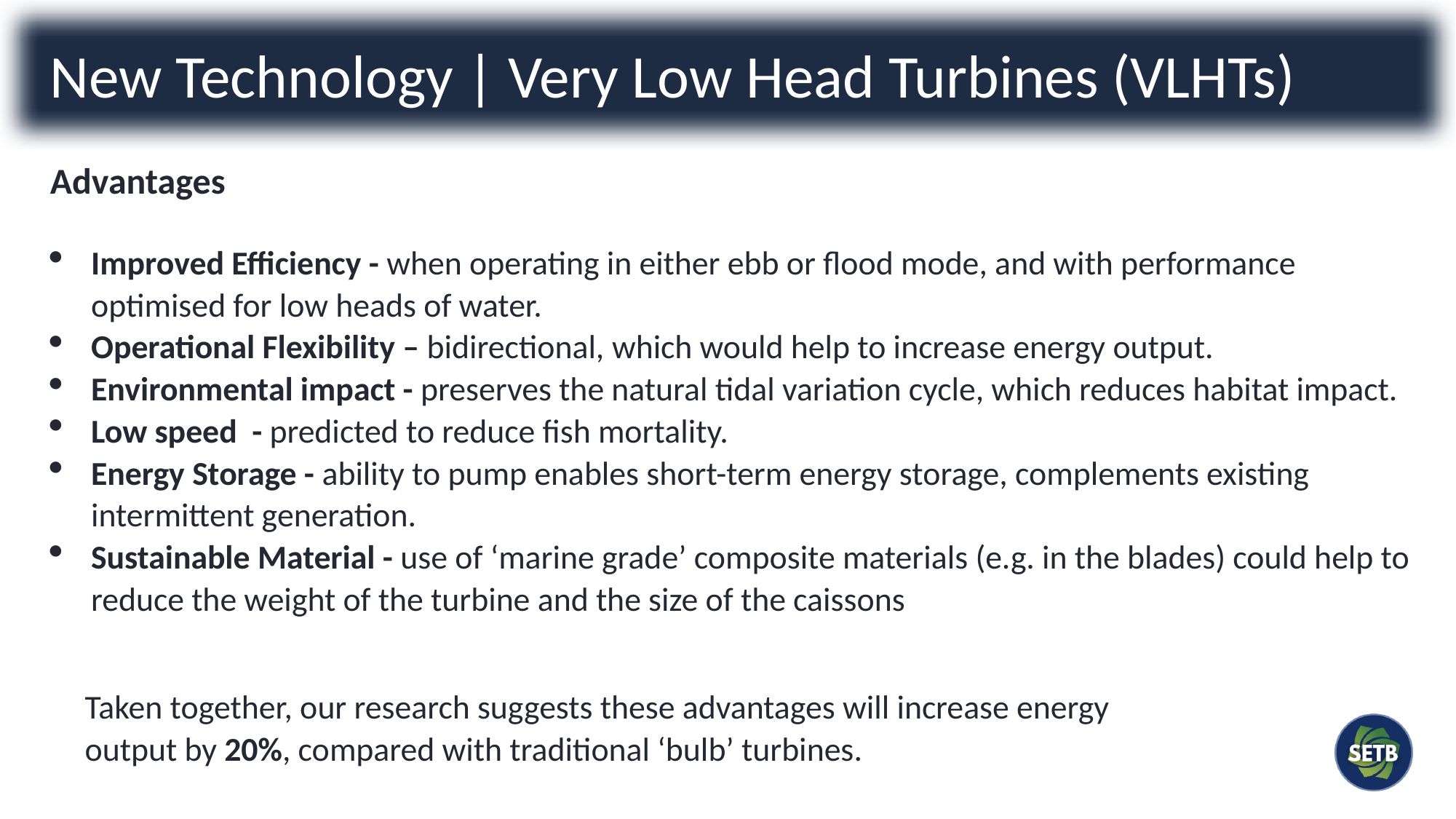

New Technology | Very Low Head Turbines (VLHTs)
Advantages

Improved Efficiency - when operating in either ebb or flood mode, and with performance optimised for low heads of water.
Operational Flexibility – bidirectional, which would help to increase energy output.
Environmental impact - preserves the natural tidal variation cycle, which reduces habitat impact.
Low speed  - predicted to reduce fish mortality.
Energy Storage - ability to pump enables short-term energy storage, complements existing intermittent generation.
Sustainable Material - use of ‘marine grade’ composite materials (e.g. in the blades) could help to reduce the weight of the turbine and the size of the caissons
Taken together, our research suggests these advantages will increase energy output by 20%, compared with traditional ‘bulb’ turbines.